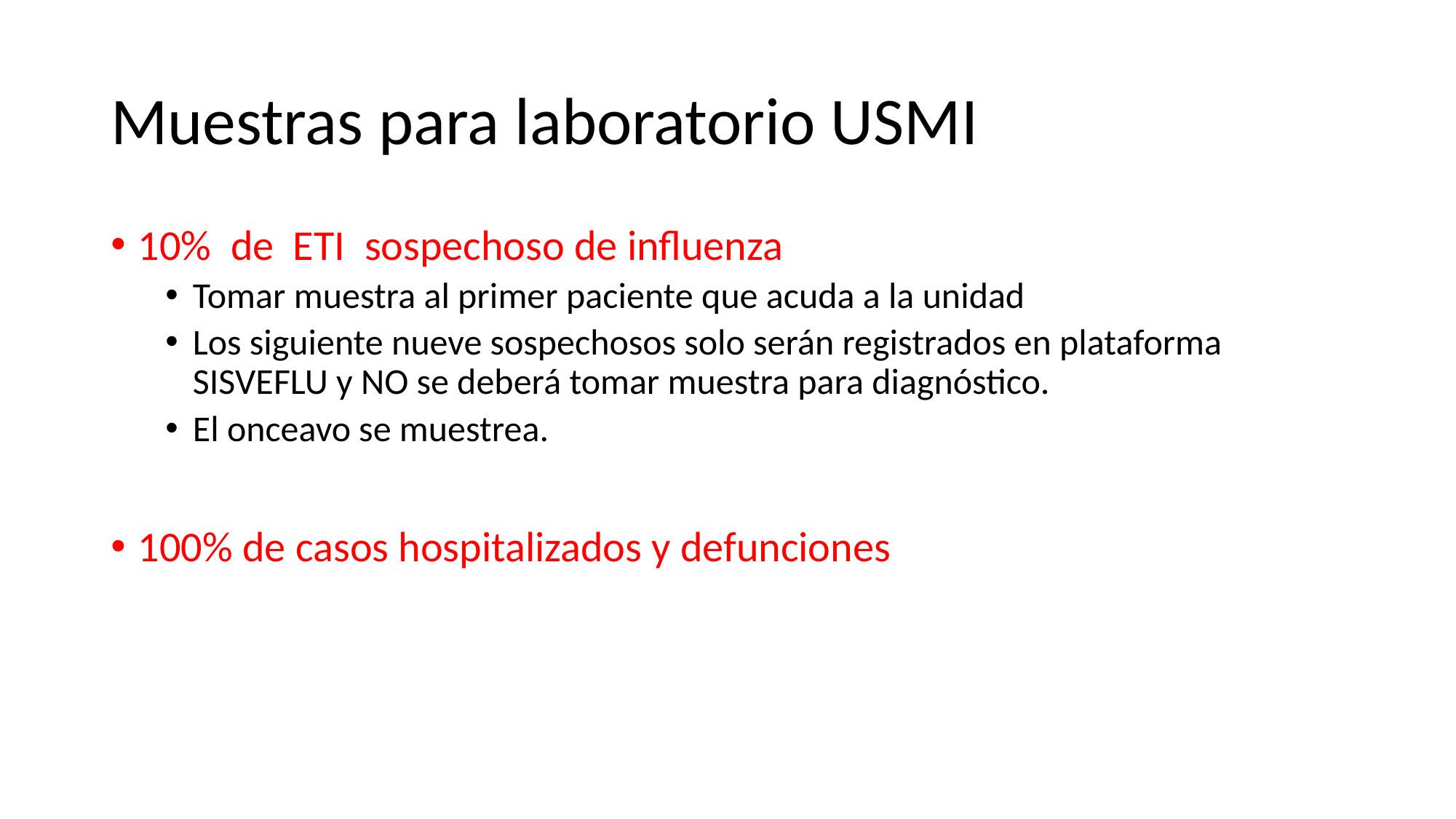

# Muestras para laboratorio USMI
10%  de  ETI  sospechoso de influenza
Tomar muestra al primer paciente que acuda a la unidad
Los siguiente nueve sospechosos solo serán registrados en plataforma SISVEFLU y NO se deberá tomar muestra para diagnóstico.
El onceavo se muestrea.

100% de casos hospitalizados y defunciones